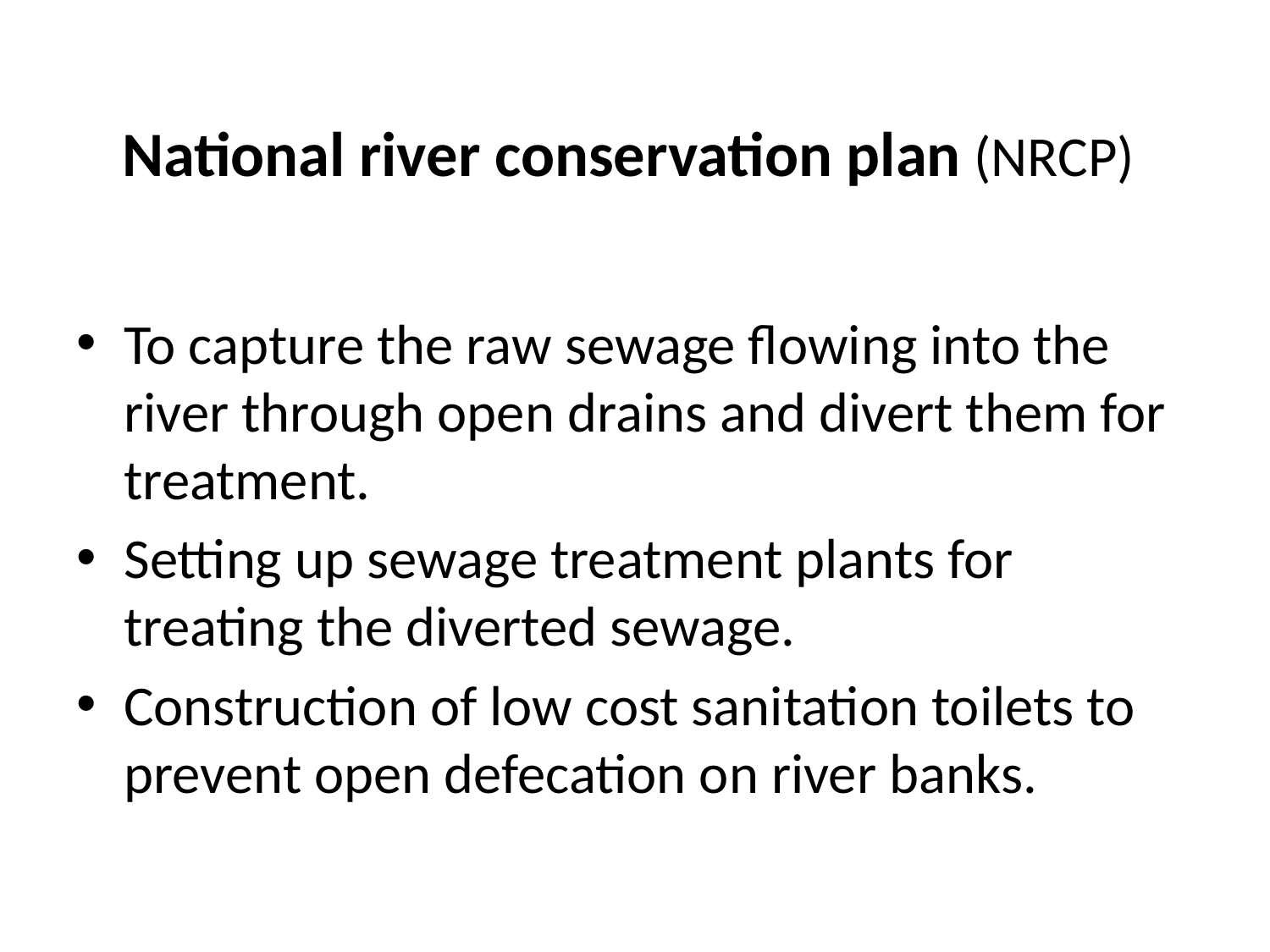

# National river conservation plan (NRCP)

To capture the raw sewage flowing into the river through open drains and divert them for treatment.
Setting up sewage treatment plants for treating the diverted sewage.
Construction of low cost sanitation toilets to prevent open defecation on river banks.